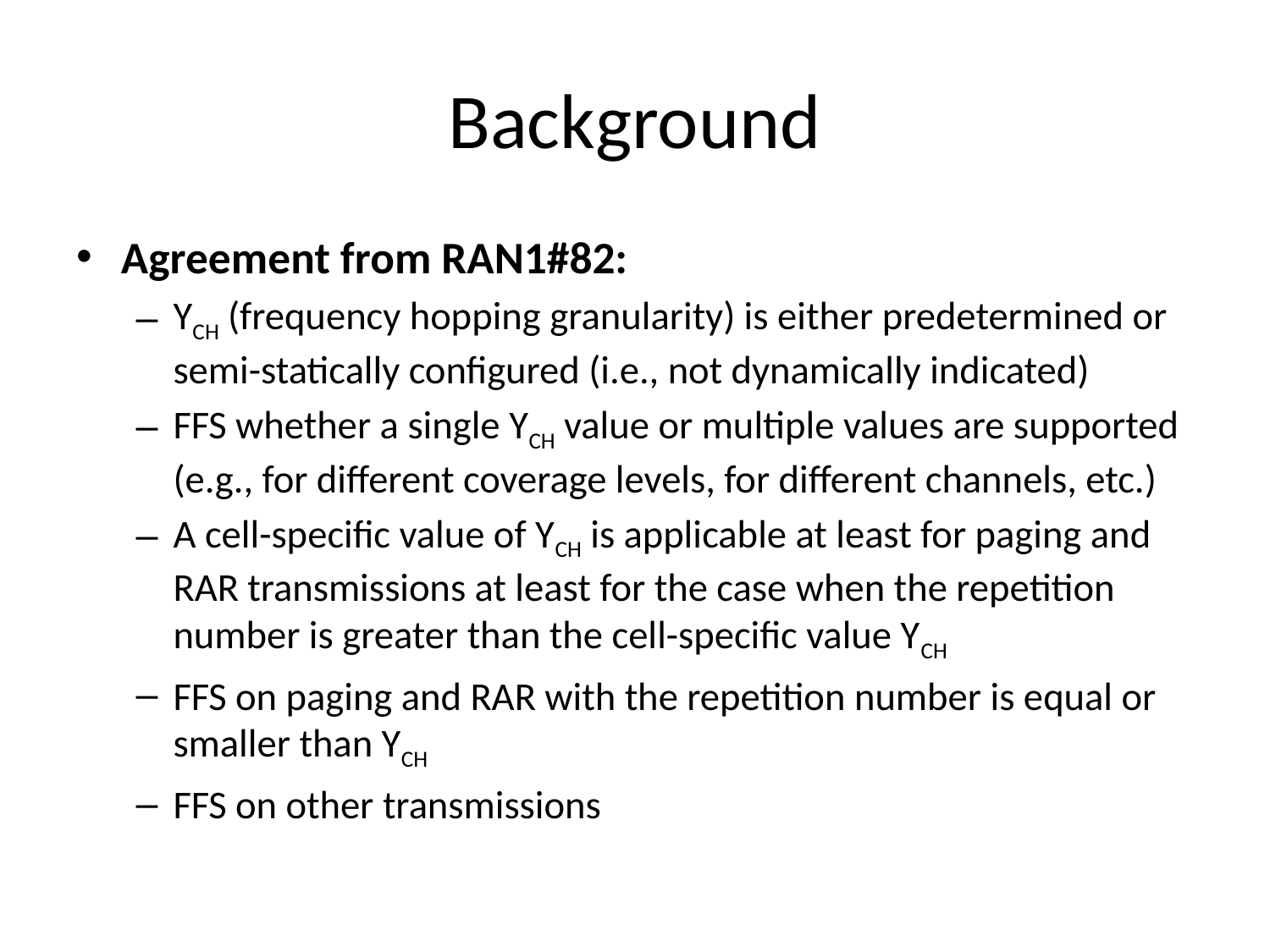

# Background
Agreement from RAN1#82:
YCH (frequency hopping granularity) is either predetermined or semi-statically configured (i.e., not dynamically indicated)
FFS whether a single YCH value or multiple values are supported (e.g., for different coverage levels, for different channels, etc.)
A cell-specific value of YCH is applicable at least for paging and RAR transmissions at least for the case when the repetition number is greater than the cell-specific value YCH
FFS on paging and RAR with the repetition number is equal or smaller than YCH
FFS on other transmissions